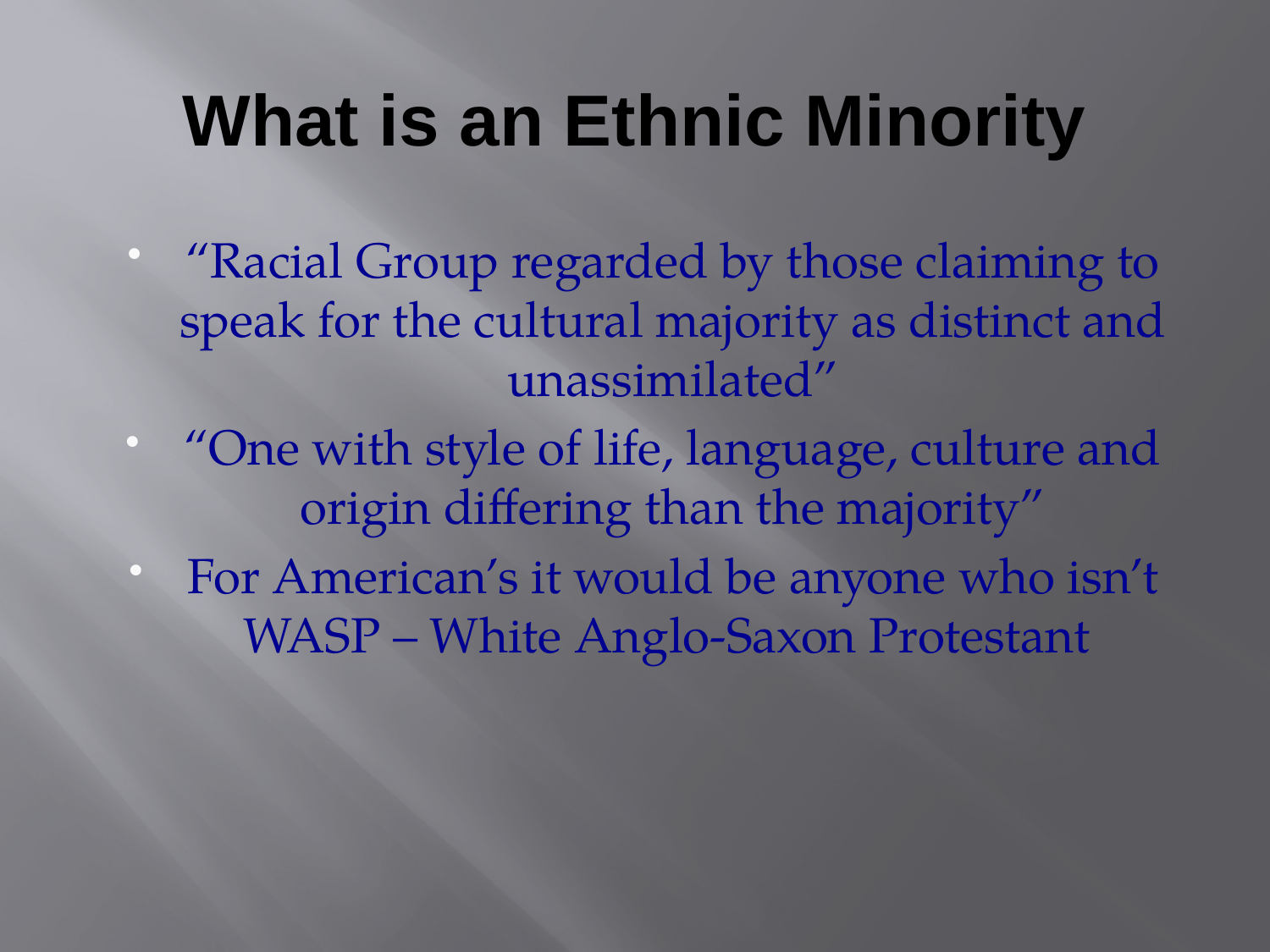

# What is an Ethnic Minority
“Racial Group regarded by those claiming to speak for the cultural majority as distinct and unassimilated”
“One with style of life, language, culture and origin differing than the majority”
For American’s it would be anyone who isn’t WASP – White Anglo-Saxon Protestant